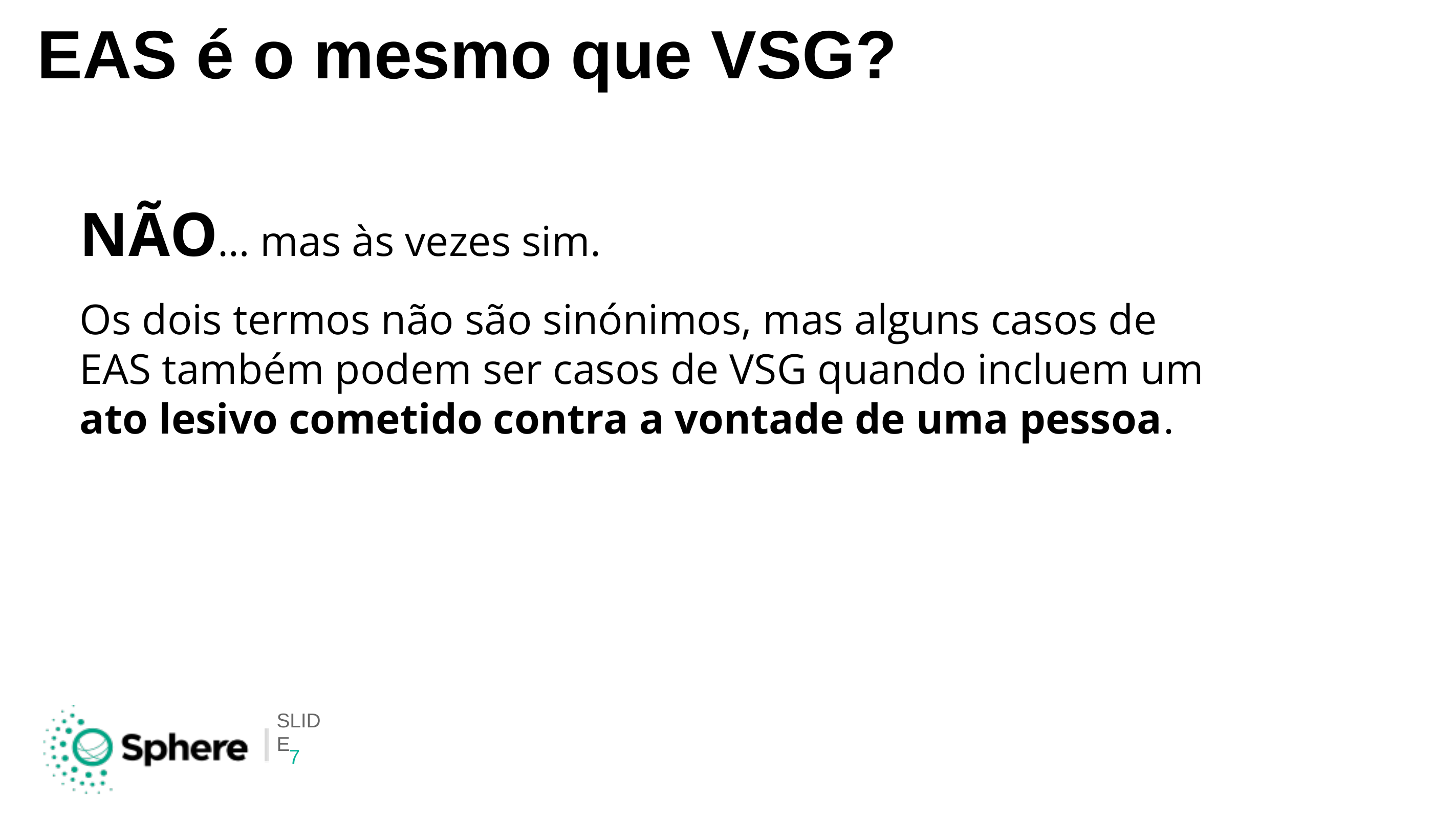

# EAS é o mesmo que VSG?
NÃO… mas às vezes sim.
Os dois termos não são sinónimos, mas alguns casos de EAS também podem ser casos de VSG quando incluem um ato lesivo cometido contra a vontade de uma pessoa.
7